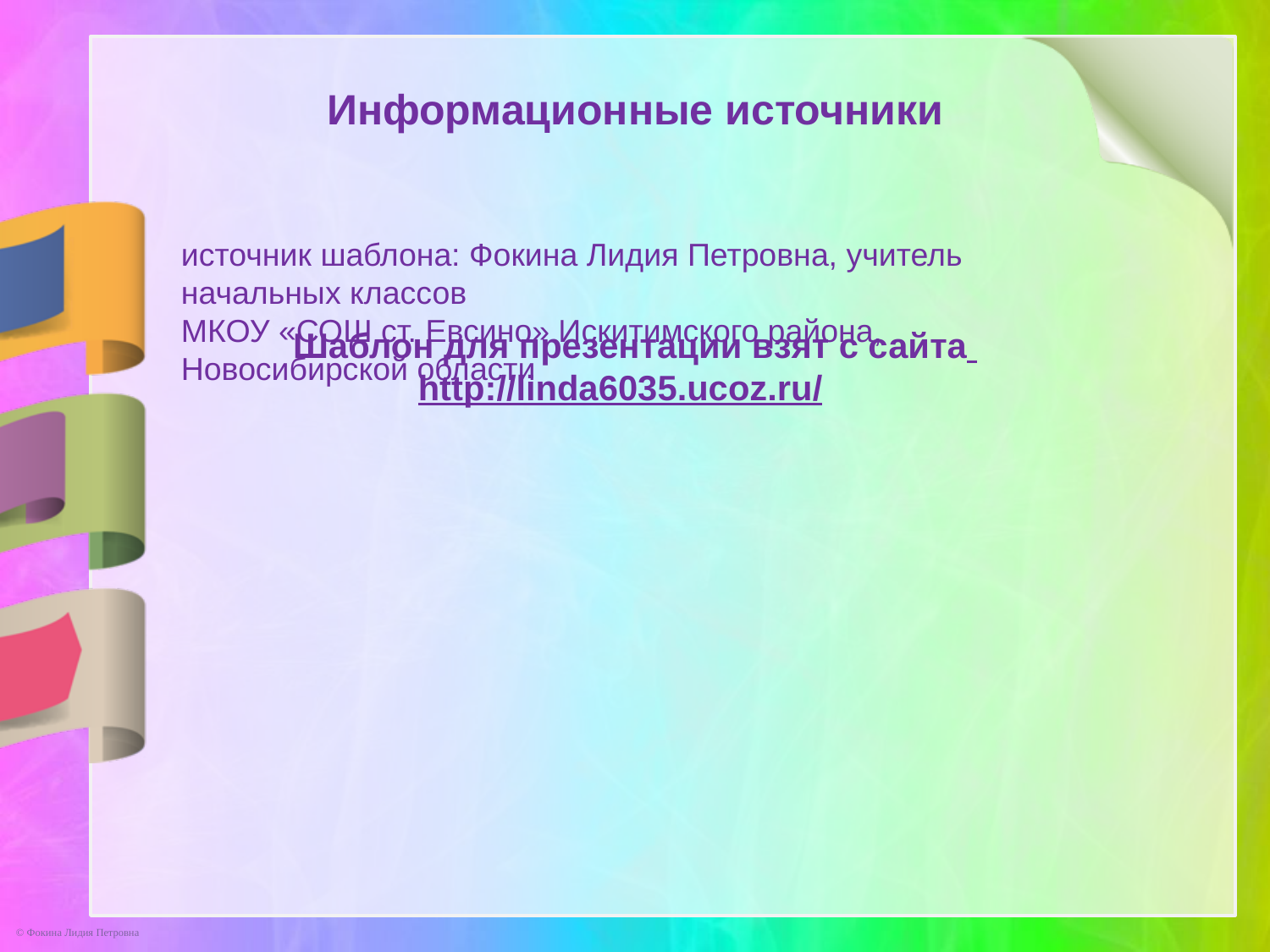

Информационные источники
источник шаблона: Фокина Лидия Петровна, учитель начальных классов
МКОУ «СОШ ст. Евсино» Искитимского района, Новосибирской области
Шаблон для презентации взят с сайта http://linda6035.ucoz.ru/